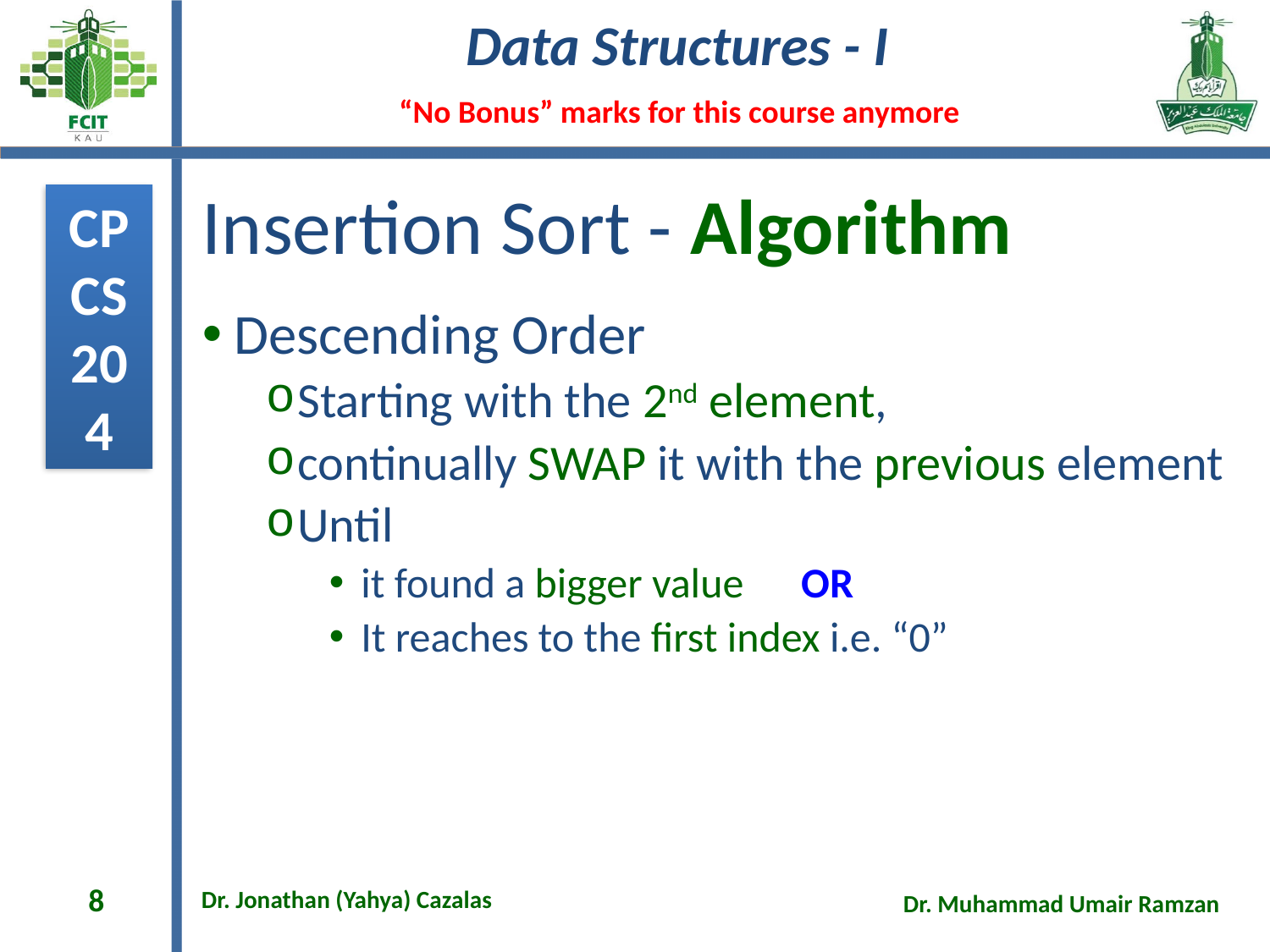

# Insertion Sort - Algorithm
Descending Order
Starting with the 2nd element,
continually SWAP it with the previous element
Until
it found a bigger value      OR
It reaches to the first index i.e. “0”
8